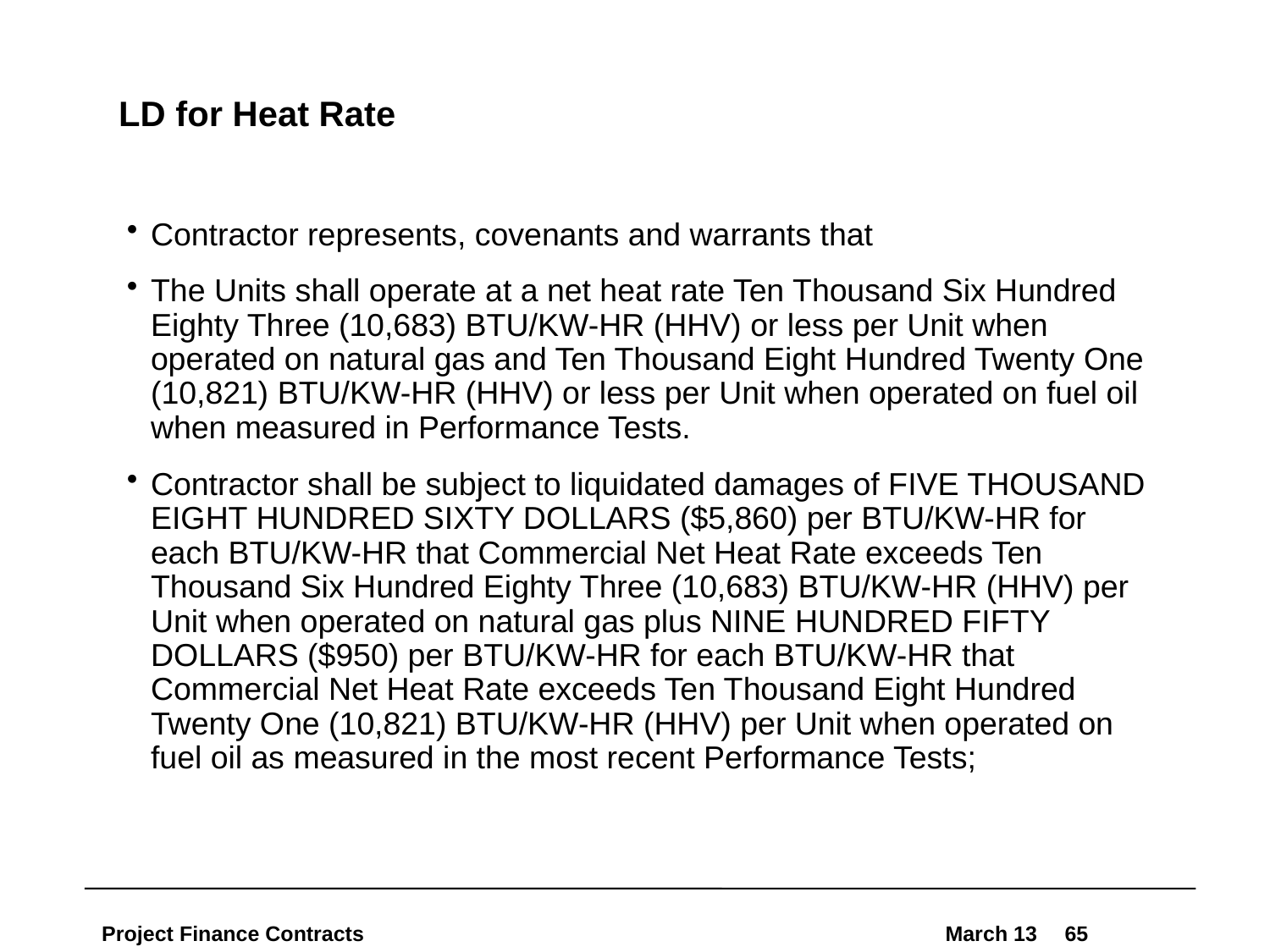

# LD for Heat Rate
Contractor represents, covenants and warrants that
The Units shall operate at a net heat rate Ten Thousand Six Hundred Eighty Three (10,683) BTU/KW-HR (HHV) or less per Unit when operated on natural gas and Ten Thousand Eight Hundred Twenty One (10,821) BTU/KW-HR (HHV) or less per Unit when operated on fuel oil when measured in Performance Tests.
Contractor shall be subject to liquidated damages of FIVE THOUSAND EIGHT HUNDRED SIXTY DOLLARS ($5,860) per BTU/KW-HR for each BTU/KW-HR that Commercial Net Heat Rate exceeds Ten Thousand Six Hundred Eighty Three (10,683) BTU/KW-HR (HHV) per  Unit when operated on natural gas plus NINE HUNDRED FIFTY DOLLARS ($950) per BTU/KW-HR for each BTU/KW-HR that Commercial Net Heat Rate exceeds Ten Thousand Eight Hundred Twenty One (10,821) BTU/KW-HR (HHV) per Unit when operated on fuel oil as measured in the most recent Performance Tests;